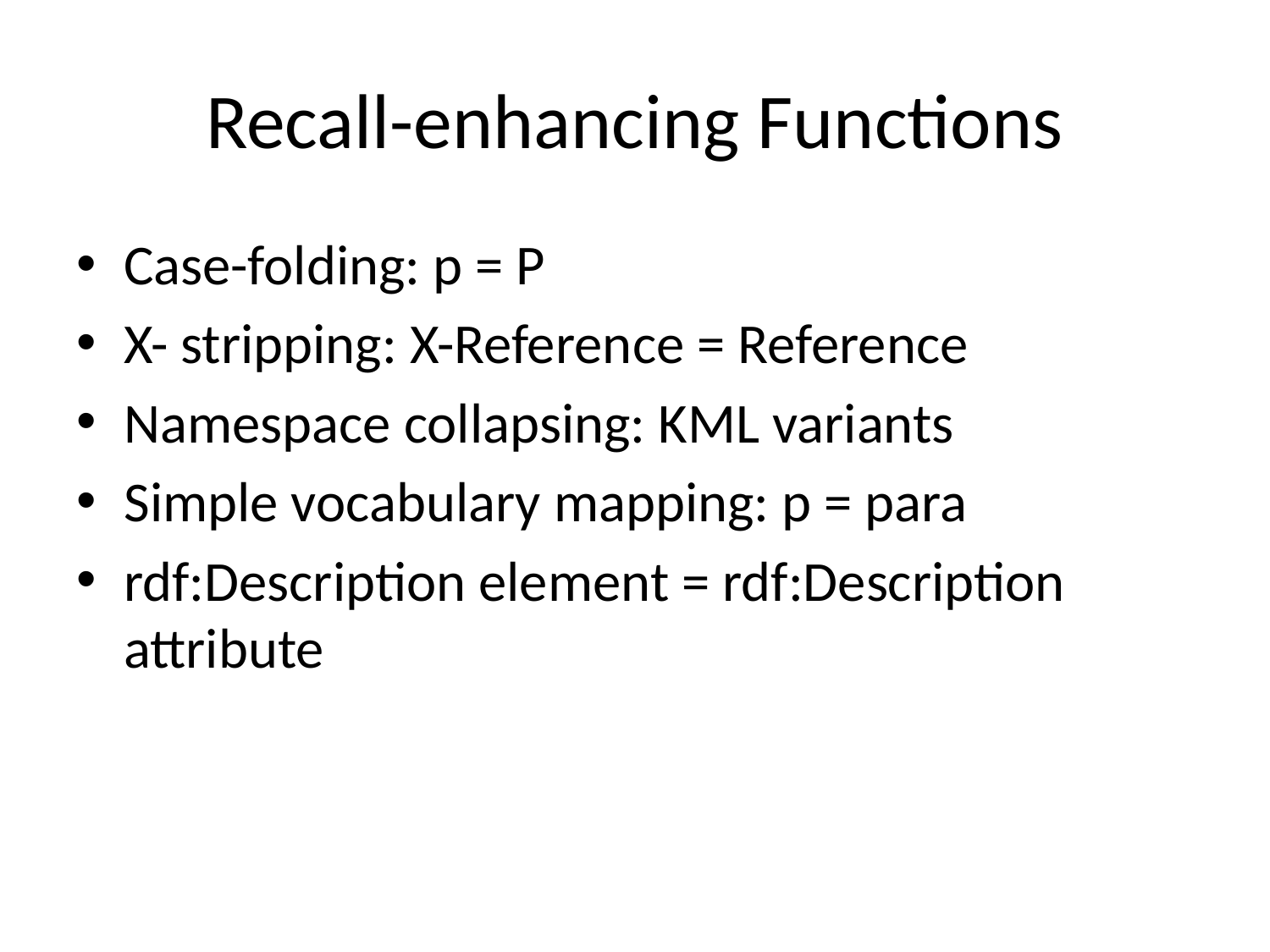

# Recall-enhancing Functions
Case-folding: p = P
X- stripping: X-Reference = Reference
Namespace collapsing: KML variants
Simple vocabulary mapping: p = para
rdf:Description element = rdf:Description attribute